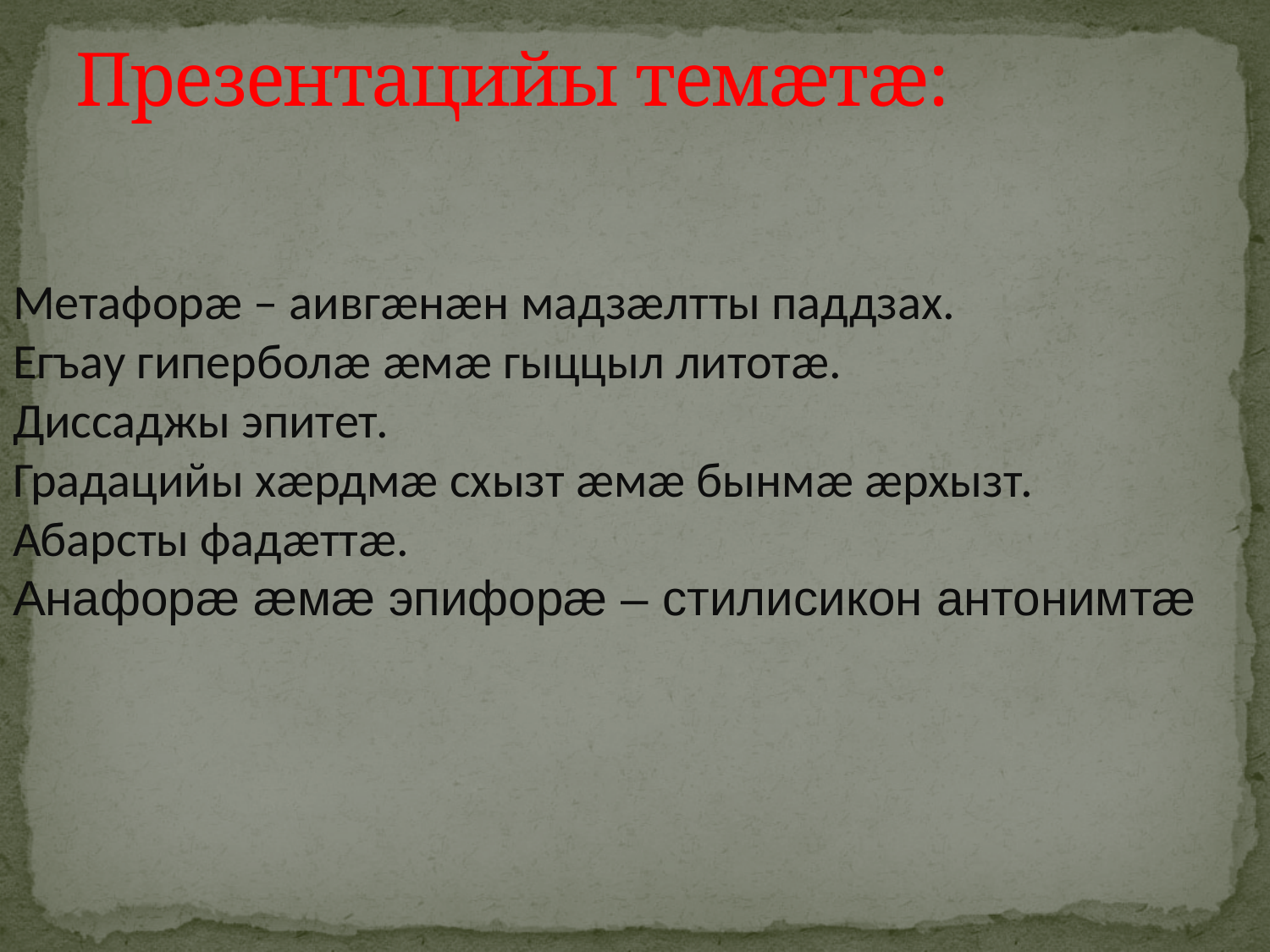

# Презентацийы темæтæ:
Метафорæ – аивгæнæн мадзæлтты паддзах.
Егъау гиперболæ æмæ гыццыл литотæ.
Диссаджы эпитет.
Градацийы хæрдмæ схызт æмæ бынмæ æрхызт.
Абарсты фадæттæ.
Анафорæ æмæ эпифорæ – стилисикон антонимтæ